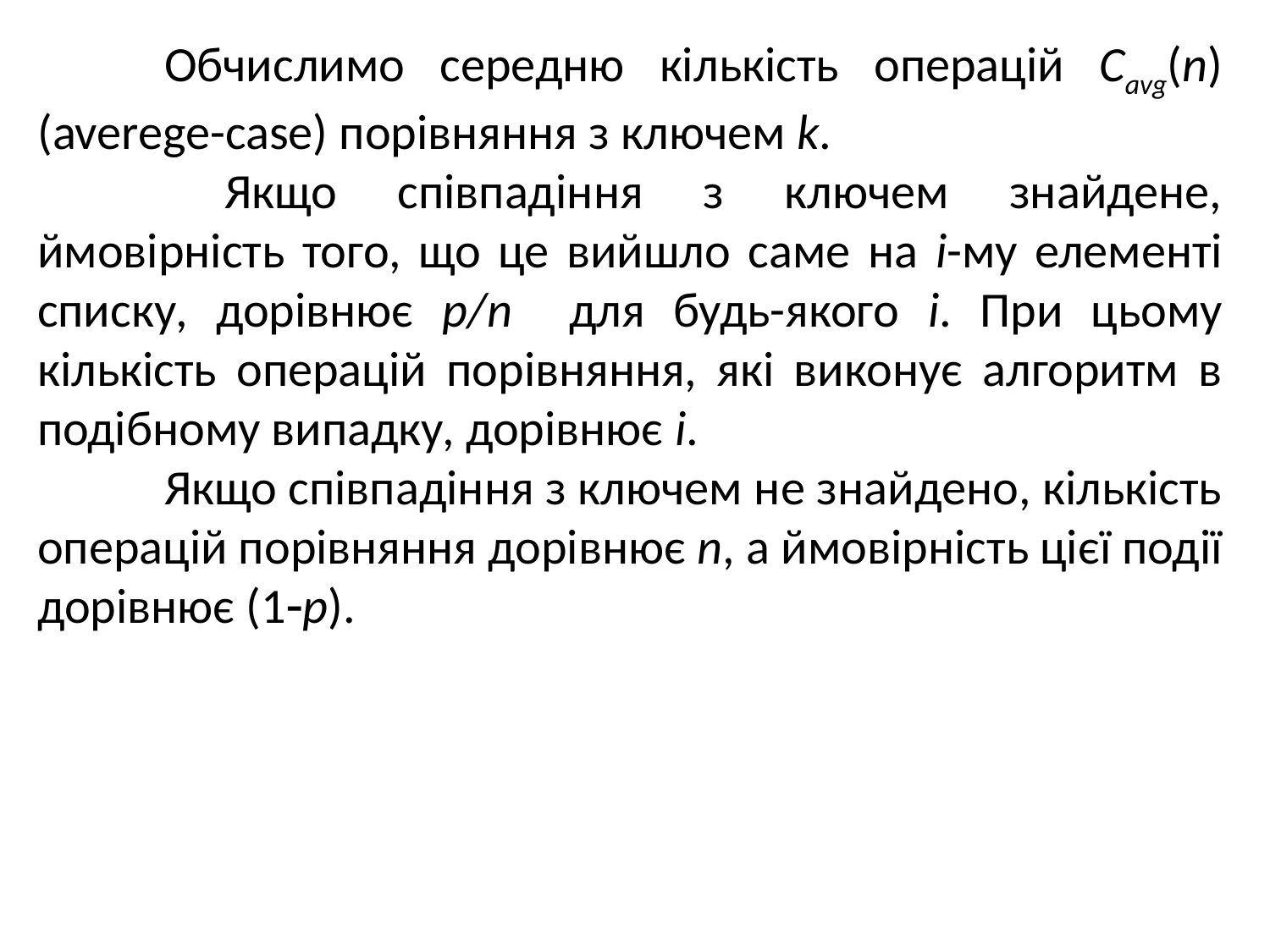

Обчислимо середню кількість операцій Cavg(n) (averege-case) порівняння з ключем k.
	 Якщо співпадіння з ключем знайдене, ймовірність того, що це вийшло саме на і-му елементі списку, дорівнює p/n  для будь-якого і. При цьому кількість операцій порівняння, які виконує алгоритм в подібному випадку, дорівнює і.
	Якщо співпадіння з ключем не знайдено, кількість операцій порівняння дорівнює n, а ймовірність цієї події дорівнює (1−р).